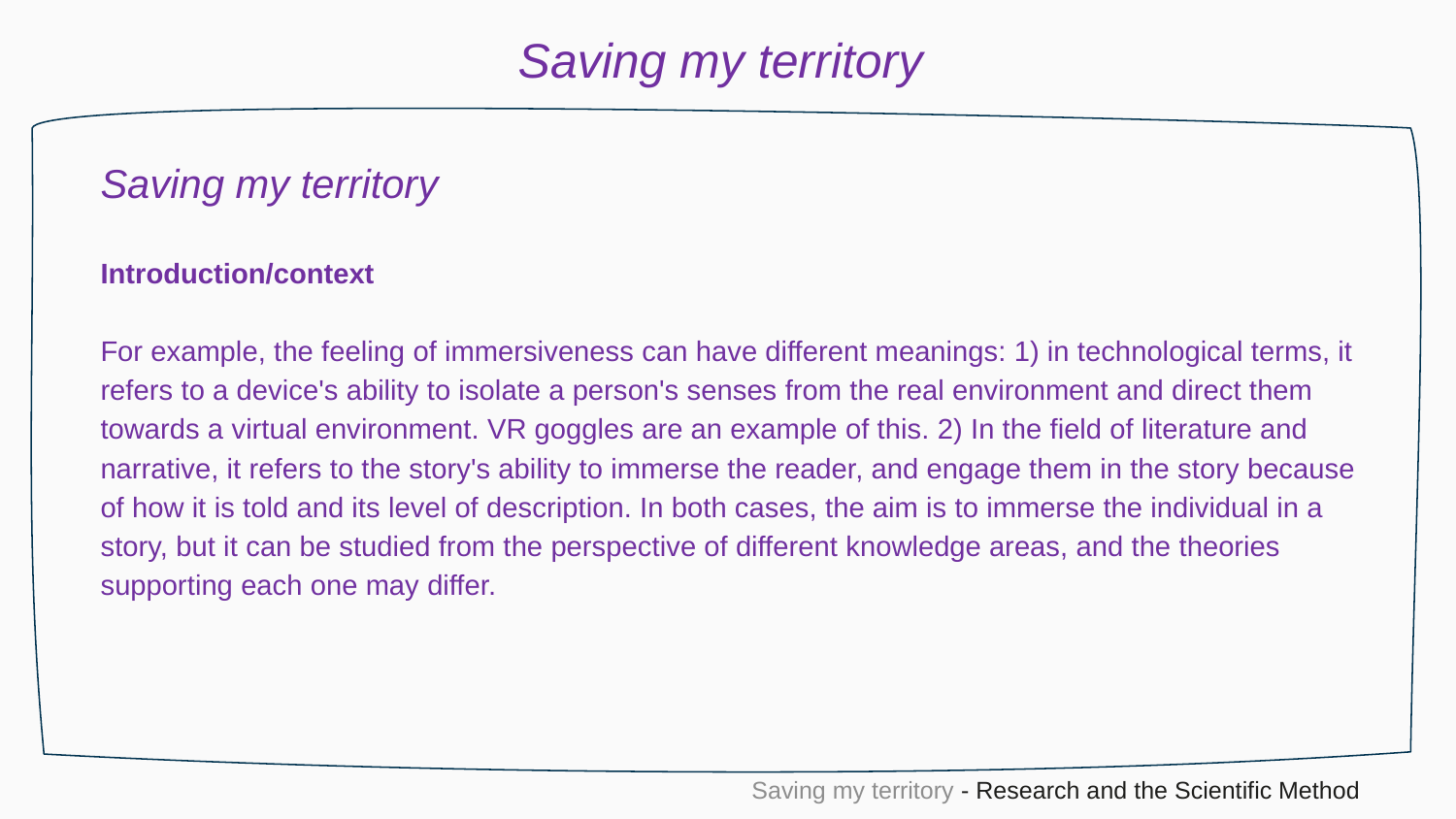

Saving my territory

Saving my territory
Introduction/context

For example, the feeling of immersiveness can have different meanings: 1) in technological terms, it refers to a device's ability to isolate a person's senses from the real environment and direct them towards a virtual environment. VR goggles are an example of this. 2) In the field of literature and narrative, it refers to the story's ability to immerse the reader, and engage them in the story because of how it is told and its level of description. In both cases, the aim is to immerse the individual in a story, but it can be studied from the perspective of different knowledge areas, and the theories supporting each one may differ.

Saving my territory - Research and the Scientific Method